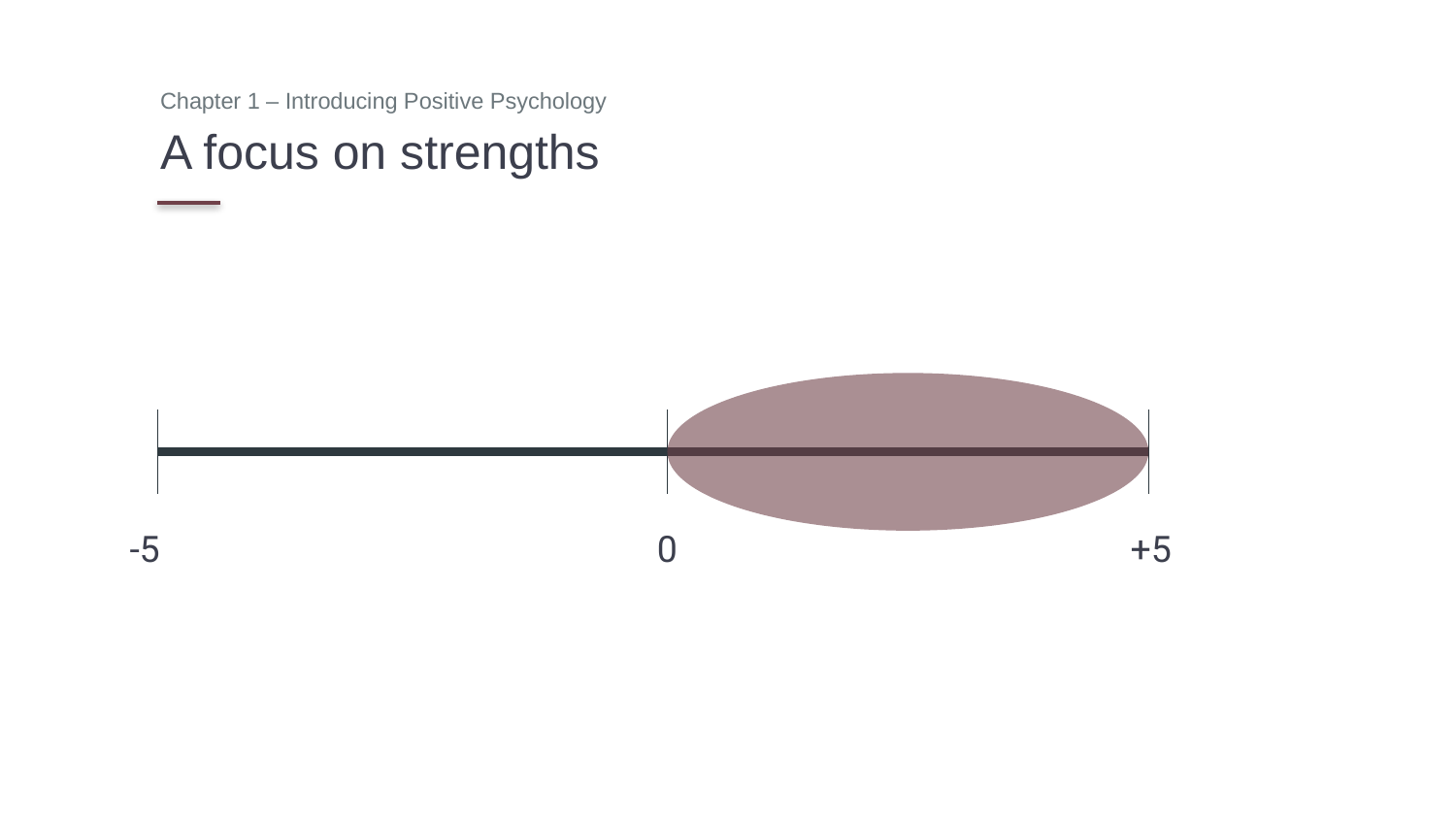

Chapter 1 – Introducing Positive Psychology
# A focus on strengths

-5
0
+5